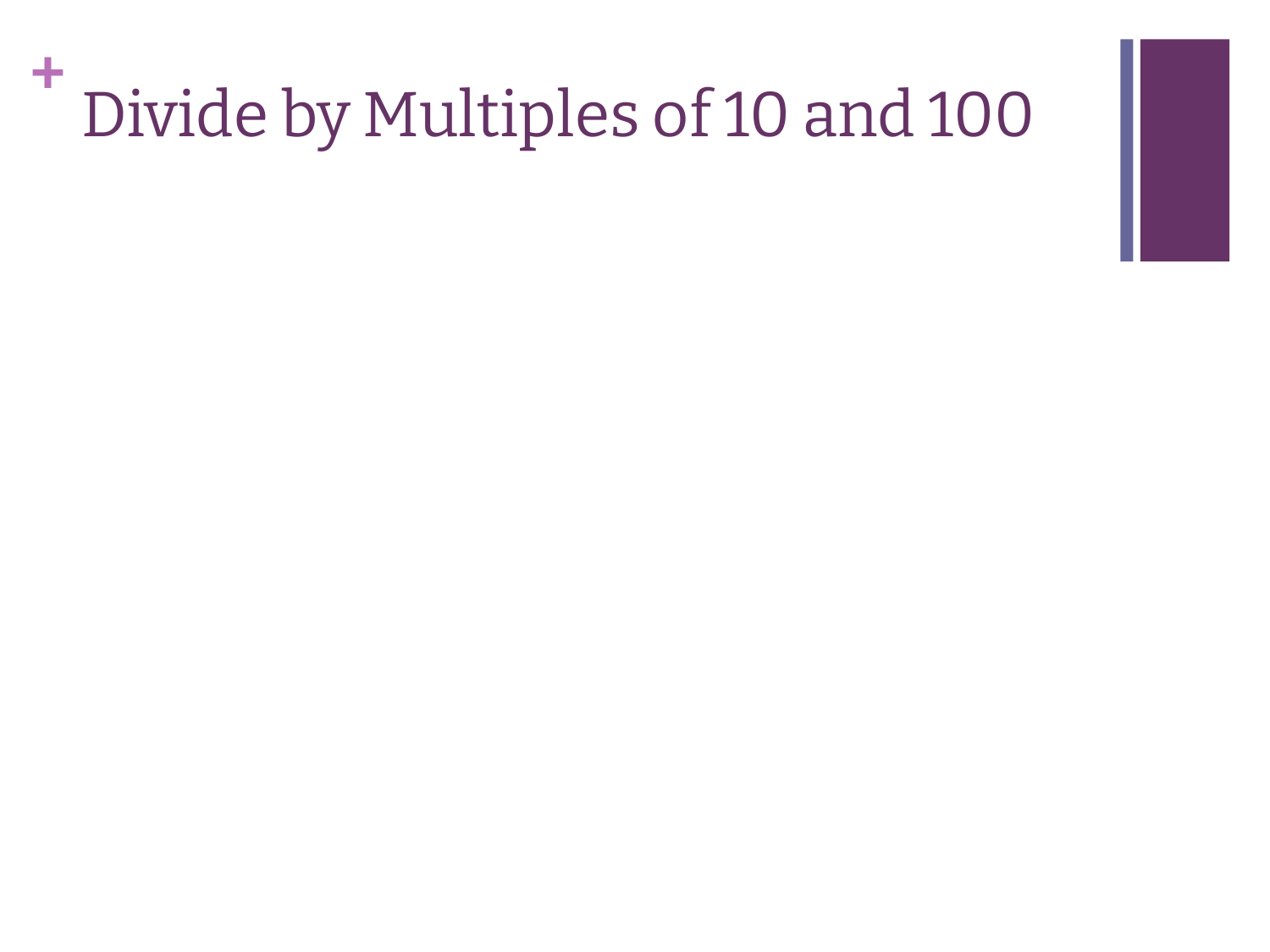

# Divide by Multiples of 10 and 100